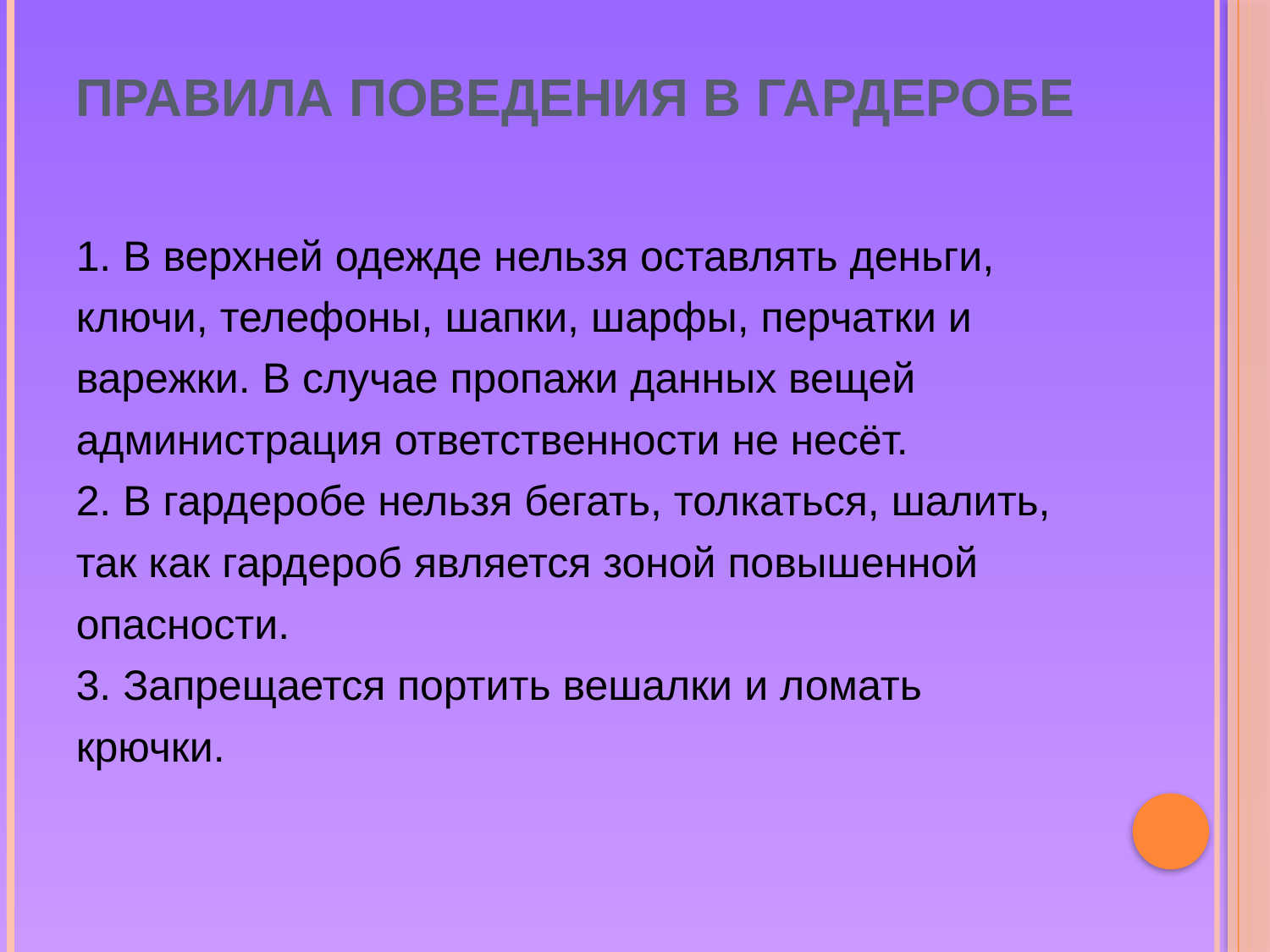

# Правила поведения в гардеробе
1. В верхней одежде нельзя оставлять деньги,
ключи, телефоны, шапки, шарфы, перчатки и
варежки. В случае пропажи данных вещей
администрация ответственности не несёт.
2. В гардеробе нельзя бегать, толкаться, шалить,
так как гардероб является зоной повышенной
опасности.
3. Запрещается портить вешалки и ломать
крючки.